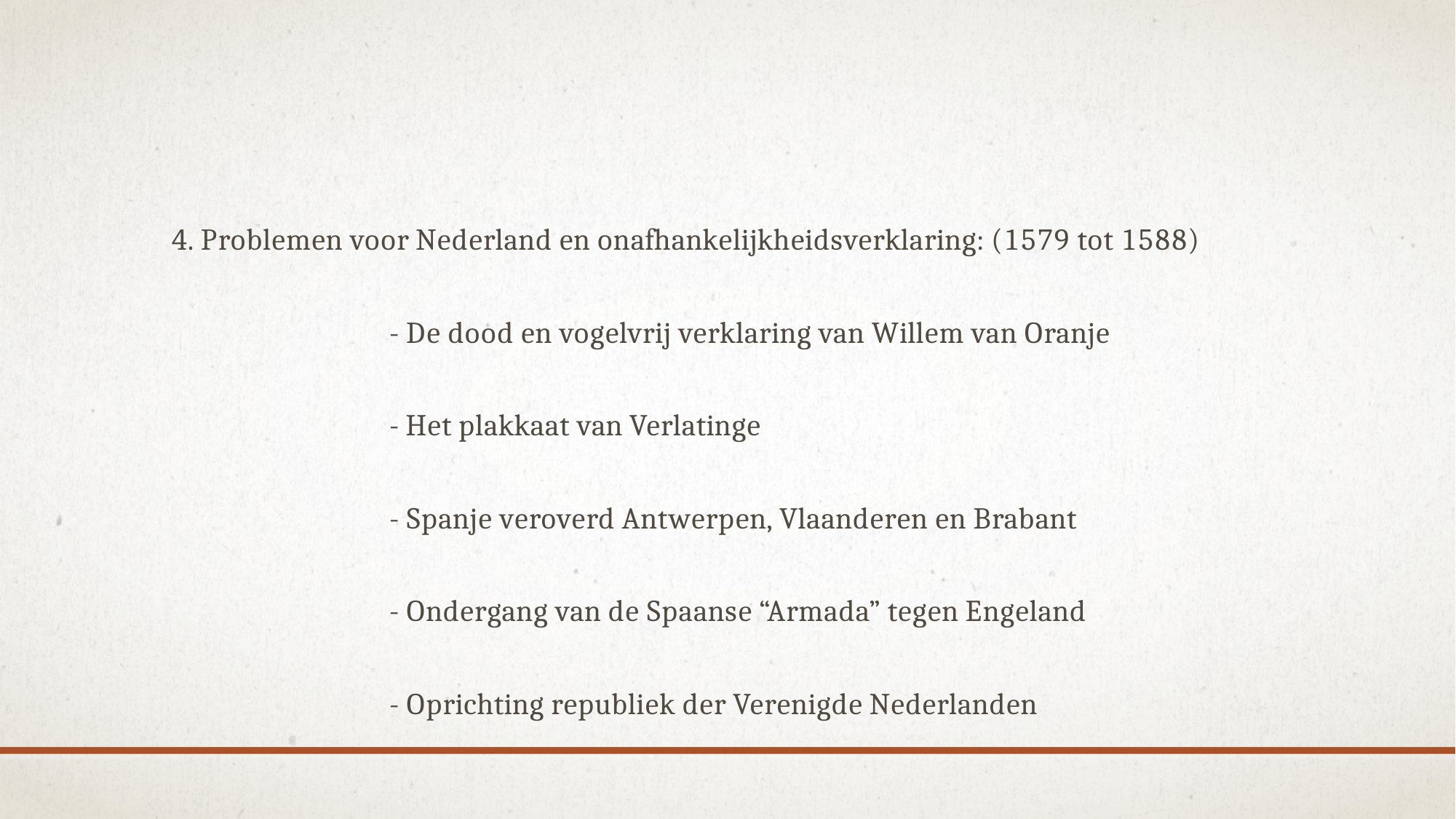

#
4. Problemen voor Nederland en onafhankelijkheidsverklaring: (1579 tot 1588)
		- De dood en vogelvrij verklaring van Willem van Oranje
 		- Het plakkaat van Verlatinge
		- Spanje veroverd Antwerpen, Vlaanderen en Brabant
 		- Ondergang van de Spaanse “Armada” tegen Engeland
		- Oprichting republiek der Verenigde Nederlanden